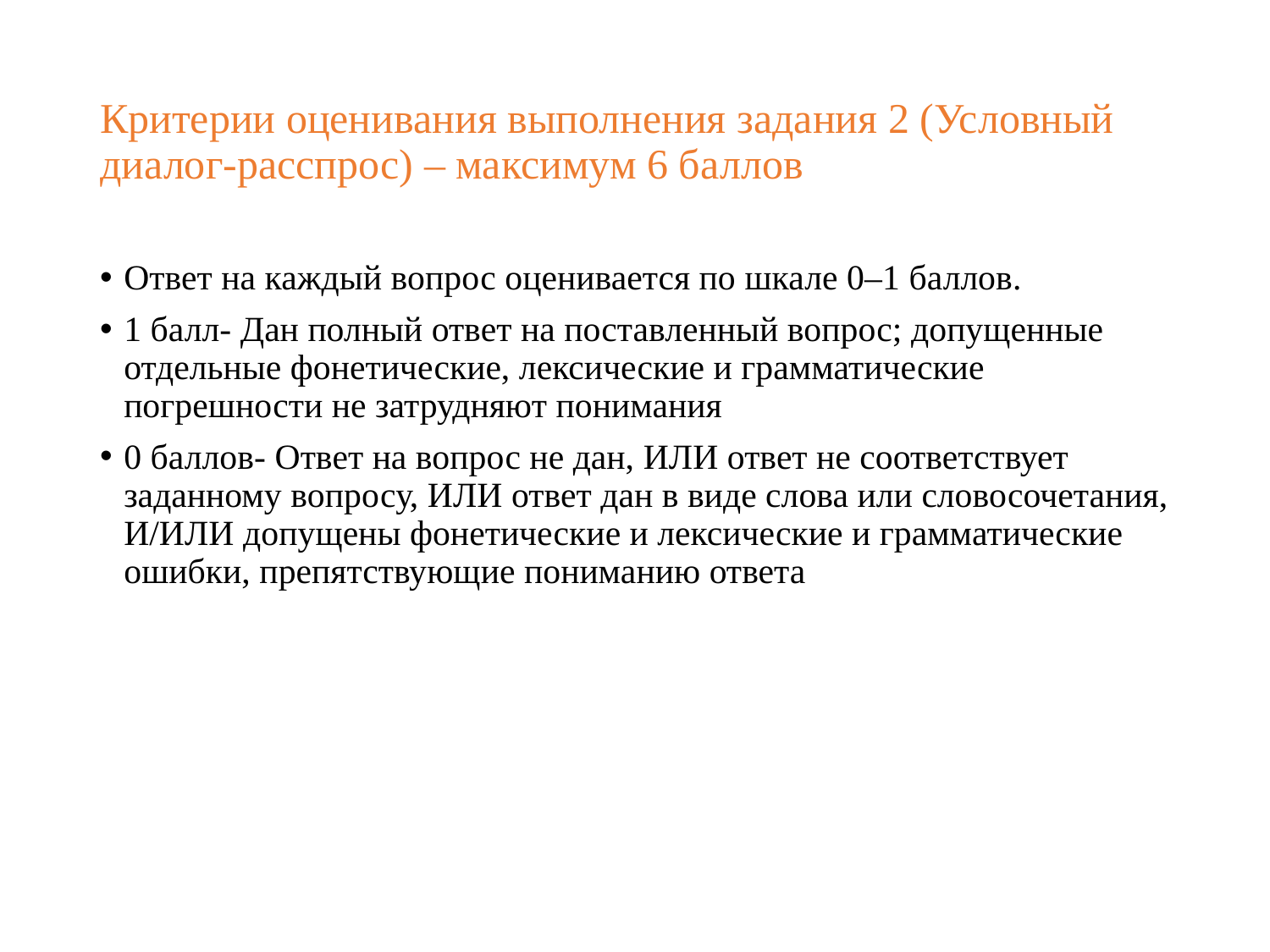

# Критерии оценивания выполнения задания 2 (Условный диалог-расспрос) – максимум 6 баллов
Ответ на каждый вопрос оценивается по шкале 0–1 баллов.
1 балл- Дан полный ответ на поставленный вопрос; допущенные отдельные фонетические, лексические и грамматические погрешности не затрудняют понимания
0 баллов- Ответ на вопрос не дан, ИЛИ ответ не соответствует заданному вопросу, ИЛИ ответ дан в виде слова или словосочетания, И/ИЛИ допущены фонетические и лексические и грамматические ошибки, препятствующие пониманию ответа